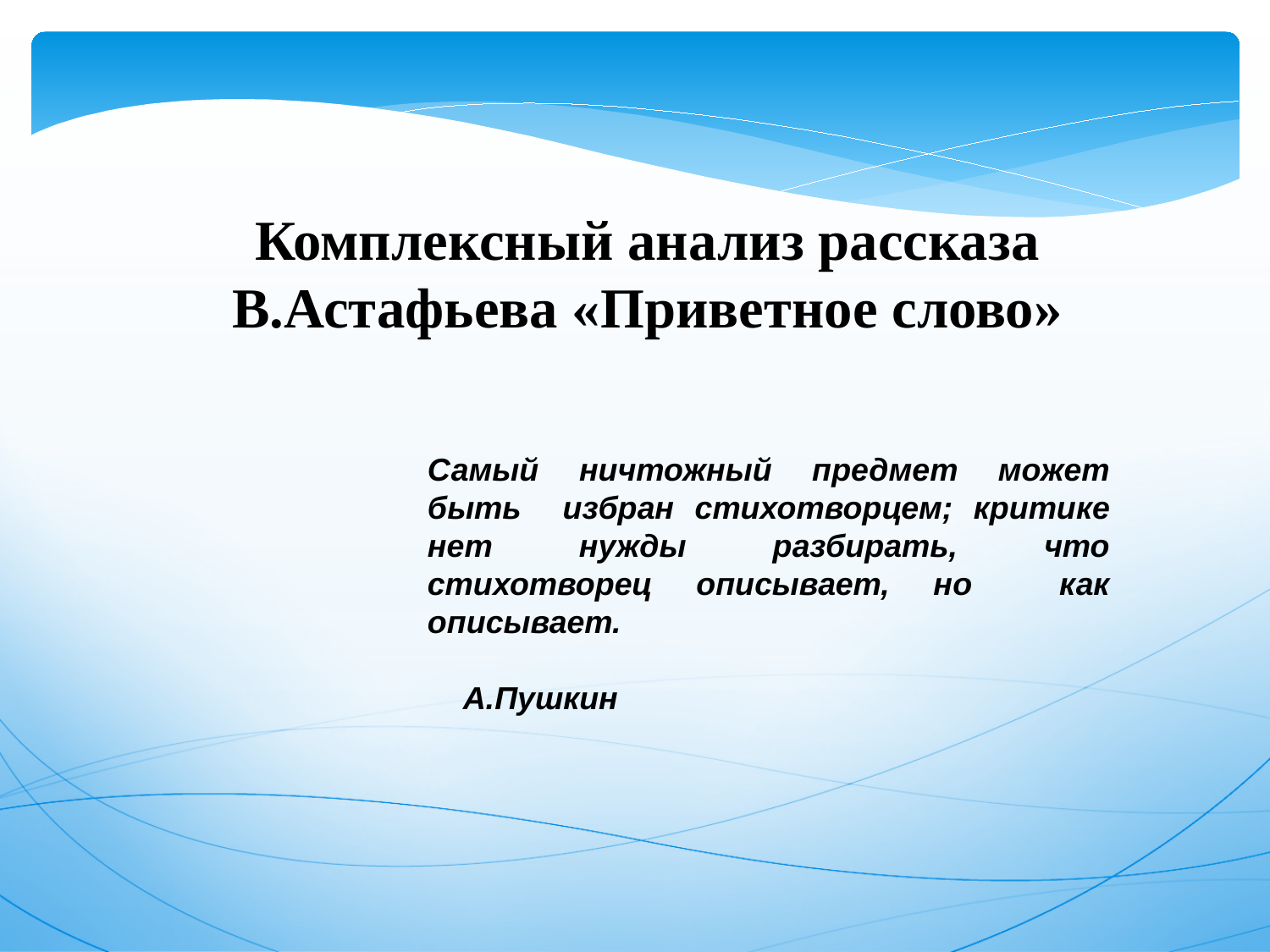

Комплексный анализ рассказа В.Астафьева «Приветное слово»
Самый ничтожный предмет может быть  избран стихотворцем; критике нет нужды разбирать, что стихотворец описывает, но  как описывает.
                                                                                 А.Пушкин